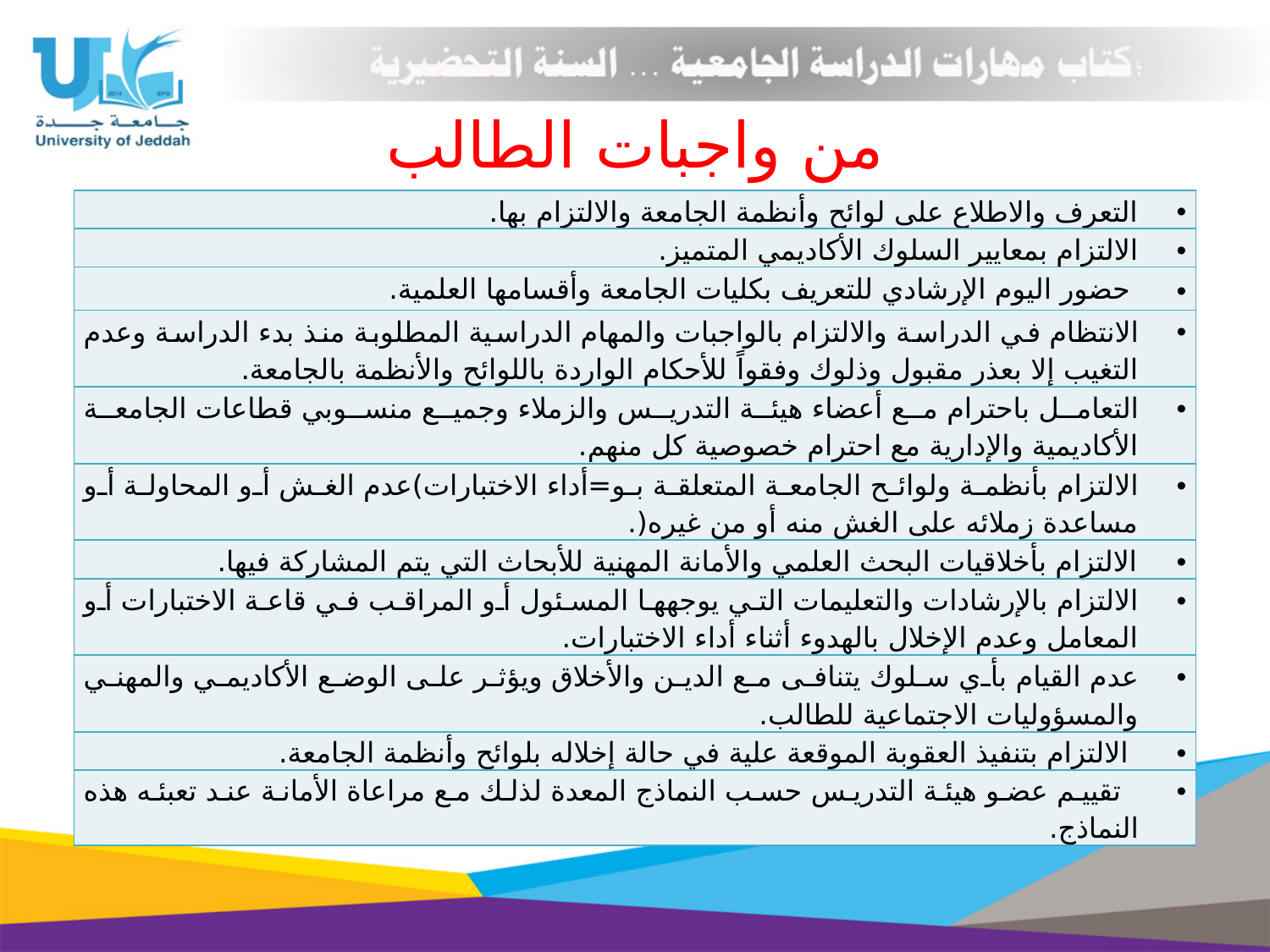

# من واجبات الطالب
| التعرف والاطلاع على لوائح وأنظمة الجامعة والالتزام بها. |
| --- |
| الالتزام بمعايير السلوك الأكاديمي المتميز. |
| حضور اليوم الإرشادي للتعريف بكليات الجامعة وأقسامها العلمية. |
| الانتظام في الدراسة والالتزام بالواجبات والمهام الدراسية المطلوبة منذ بدء الدراسة وعدم التغيب إلا بعذر مقبول وذلوك وفقواً للأحكام الواردة باللوائح والأنظمة بالجامعة. |
| التعامل باحترام مع أعضاء هيئة التدريس والزملاء وجميع منسوبي قطاعات الجامعة الأكاديمية والإدارية مع احترام خصوصية كل منهم. |
| الالتزام بأنظمة ولوائح الجامعة المتعلقة بو=أداء الاختبارات)عدم الغش أو المحاولة أو مساعدة زملائه على الغش منه أو من غيره(. |
| الالتزام بأخلاقيات البحث العلمي والأمانة المهنية للأبحاث التي يتم المشاركة فيها. |
| الالتزام بالإرشادات والتعليمات التي يوجهها المسئول أو المراقب في قاعة الاختبارات أو المعامل وعدم الإخلال بالهدوء أثناء أداء الاختبارات. |
| عدم القيام بأي سلوك يتنافى مع الدين والأخلاق ويؤثر على الوضع الأكاديمي والمهني والمسؤوليات الاجتماعية للطالب. |
| الالتزام بتنفيذ العقوبة الموقعة علية في حالة إخلاله بلوائح وأنظمة الجامعة. |
| تقييم عضو هيئة التدريس حسب النماذج المعدة لذلك مع مراعاة الأمانة عند تعبئه هذه النماذج. |